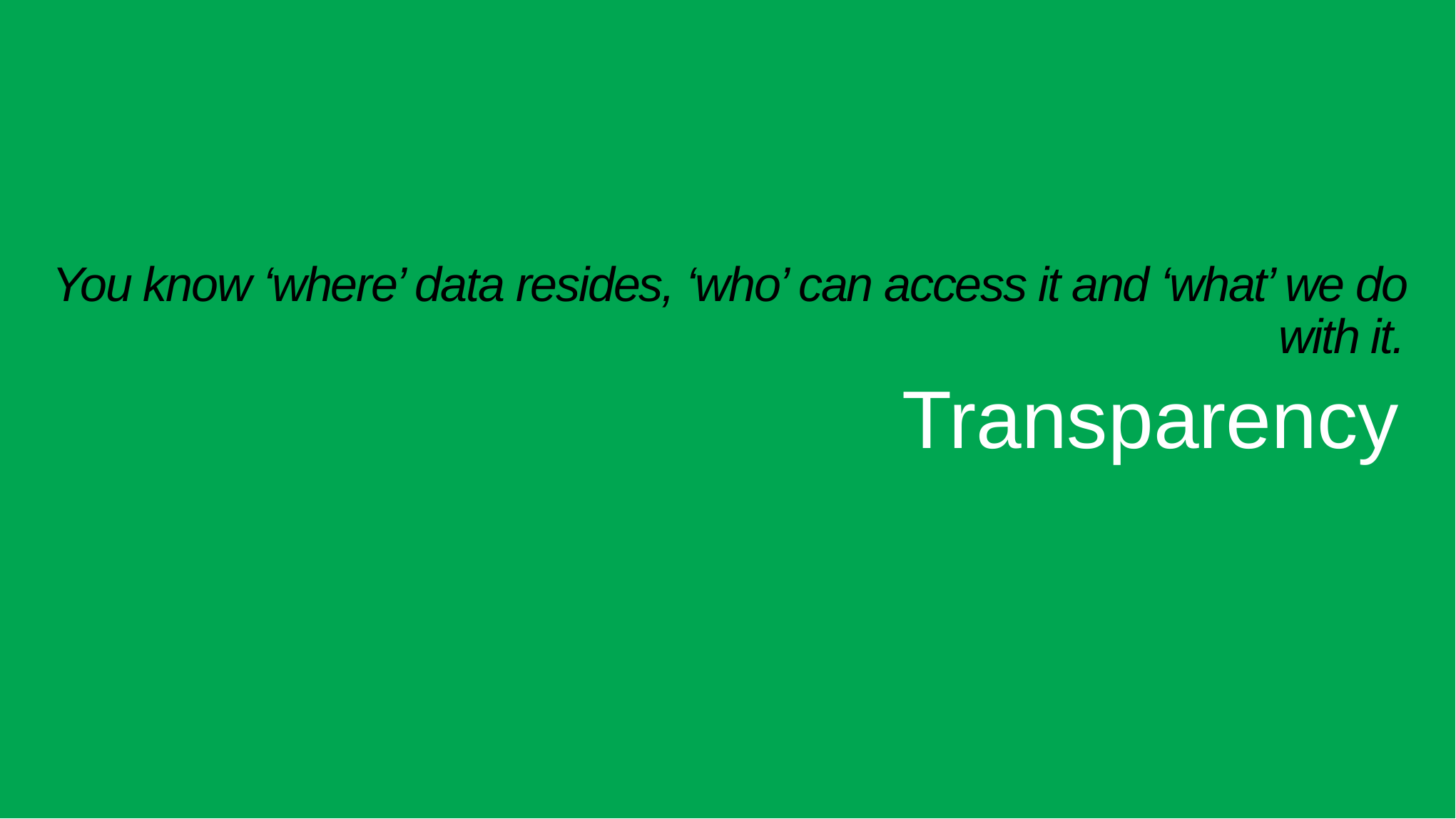

# You know ‘where’ data resides, ‘who’ can access it and ‘what’ we do with it.
Transparency